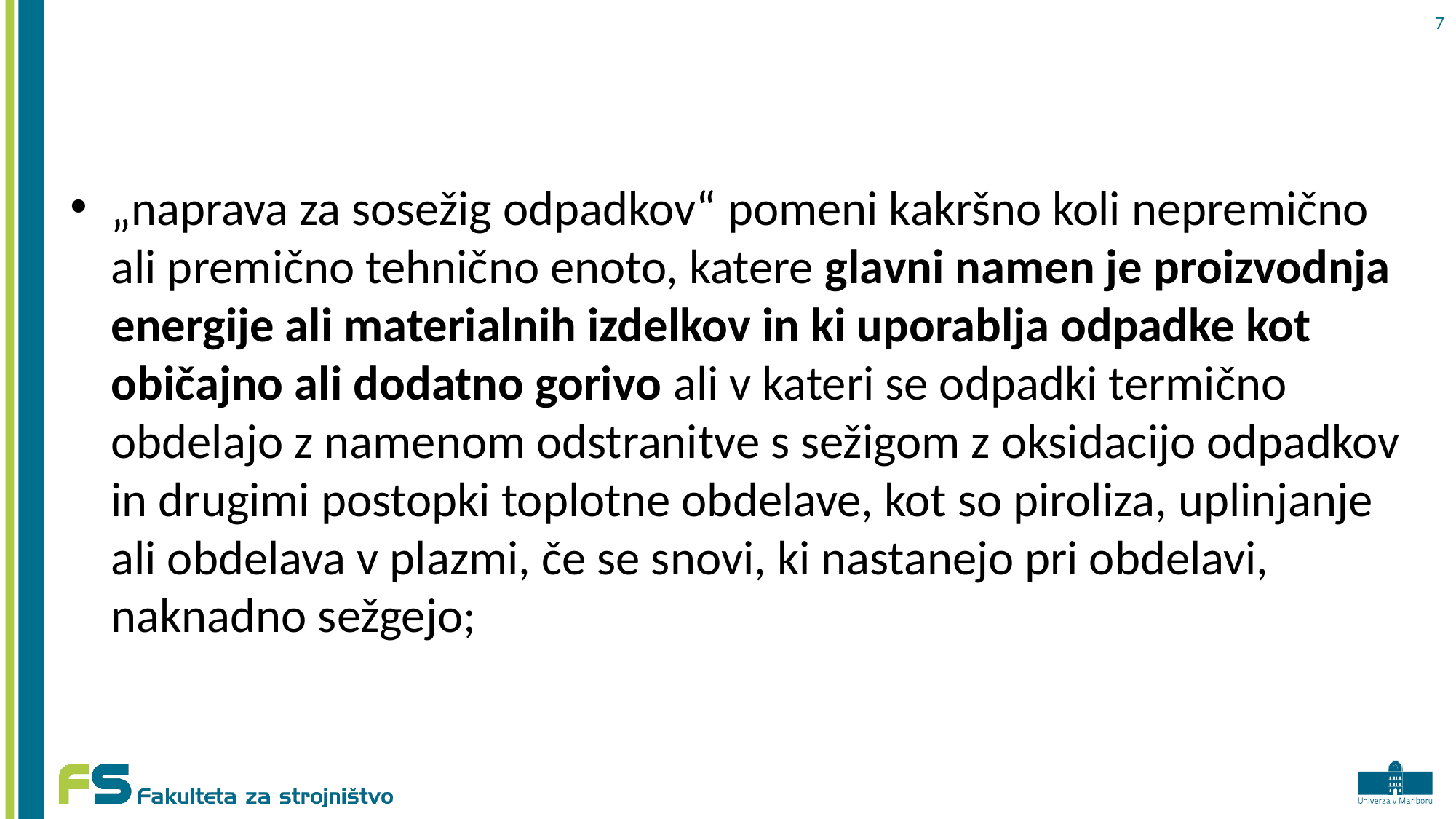

7
„naprava za sosežig odpadkov“ pomeni kakršno koli nepremično ali premično tehnično enoto, katere glavni namen je proizvodnja energije ali materialnih izdelkov in ki uporablja odpadke kot običajno ali dodatno gorivo ali v kateri se odpadki termično obdelajo z namenom odstranitve s sežigom z oksidacijo odpadkov in drugimi postopki toplotne obdelave, kot so piroliza, uplinjanje ali obdelava v plazmi, če se snovi, ki nastanejo pri obdelavi, naknadno sežgejo;